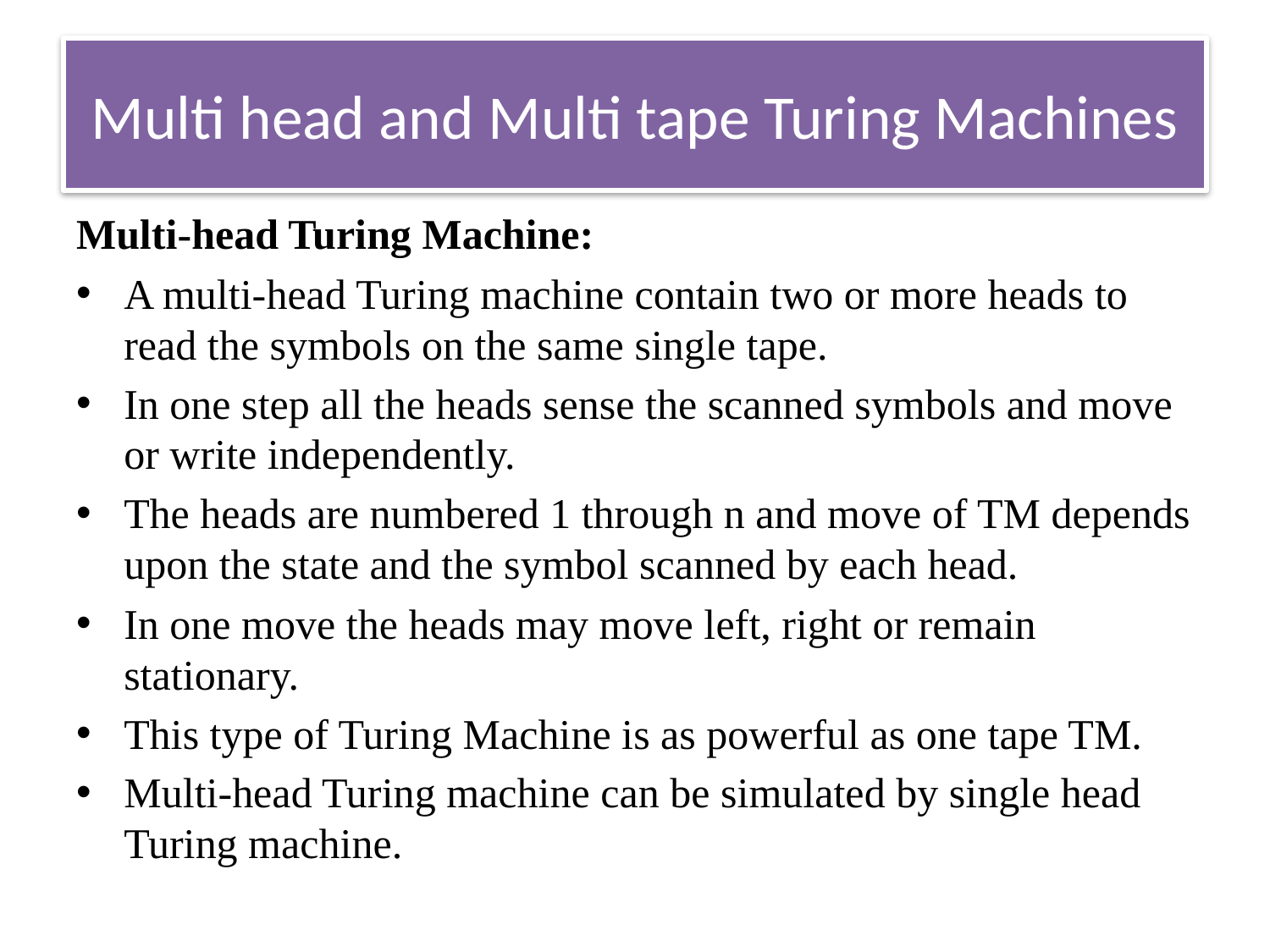

# Multi head and Multi tape Turing Machines
Multi-head Turing Machine:
A multi-head Turing machine contain two or more heads to read the symbols on the same single tape.
In one step all the heads sense the scanned symbols and move or write independently.
The heads are numbered 1 through n and move of TM depends upon the state and the symbol scanned by each head.
In one move the heads may move left, right or remain stationary.
This type of Turing Machine is as powerful as one tape TM.
Multi-head Turing machine can be simulated by single head Turing machine.